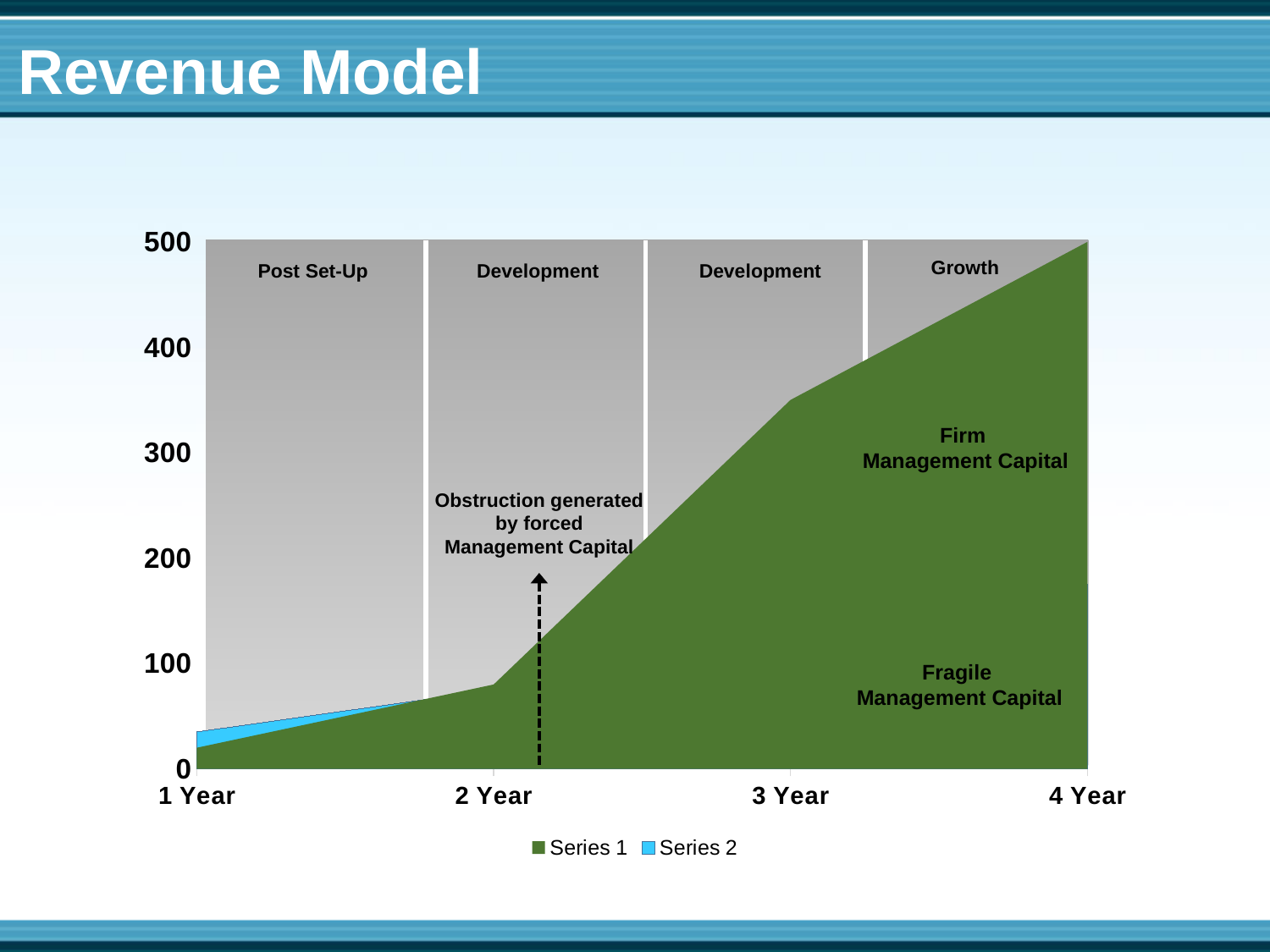

Revenue Model

### Chart

| Category | Series 1 | Series 2 |  |  |  |
|---|---|---|---|---|---|
| 1 Year | 20.0 | 35.0 | None | None | None |
| 2 Year | 80.0 | 75.0 | None | None | None |
| 3 Year | 350.0 | 150.0 | None | None | None |
| 4 Year | 500.0 | 175.0 | None | None | None |

Growth
Post Set-Up
Development
Development
Firm
Management Capital
Obstruction generated by forced Management Capital
Fragile
Management Capital